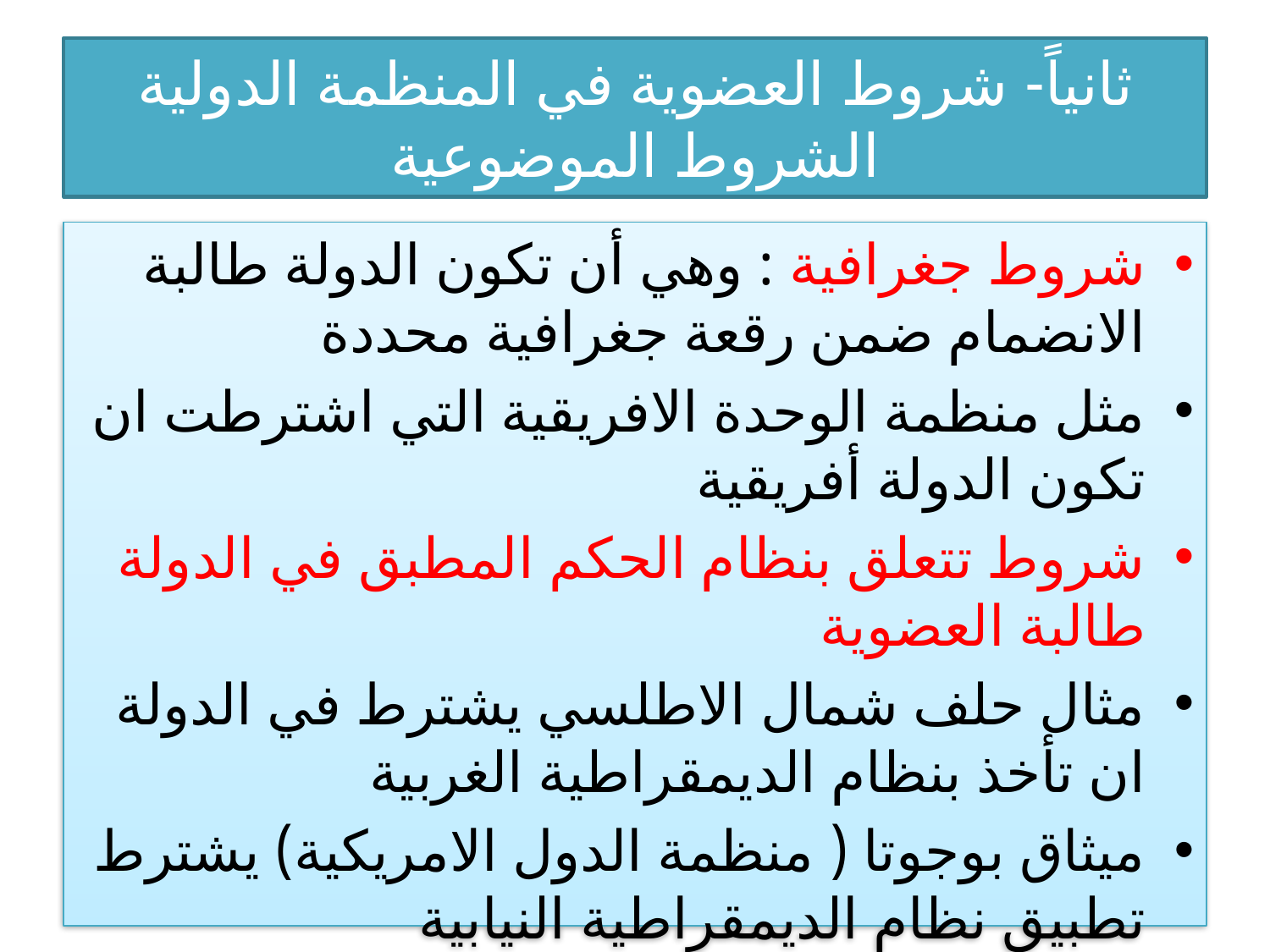

# ثانياً- شروط العضوية في المنظمة الدولية الشروط الموضوعية
شروط جغرافية : وهي أن تكون الدولة طالبة الانضمام ضمن رقعة جغرافية محددة
مثل منظمة الوحدة الافريقية التي اشترطت ان تكون الدولة أفريقية
شروط تتعلق بنظام الحكم المطبق في الدولة طالبة العضوية
مثال حلف شمال الاطلسي يشترط في الدولة ان تأخذ بنظام الديمقراطية الغربية
ميثاق بوجوتا ( منظمة الدول الامريكية) يشترط تطبيق نظام الديمقراطية النيابية